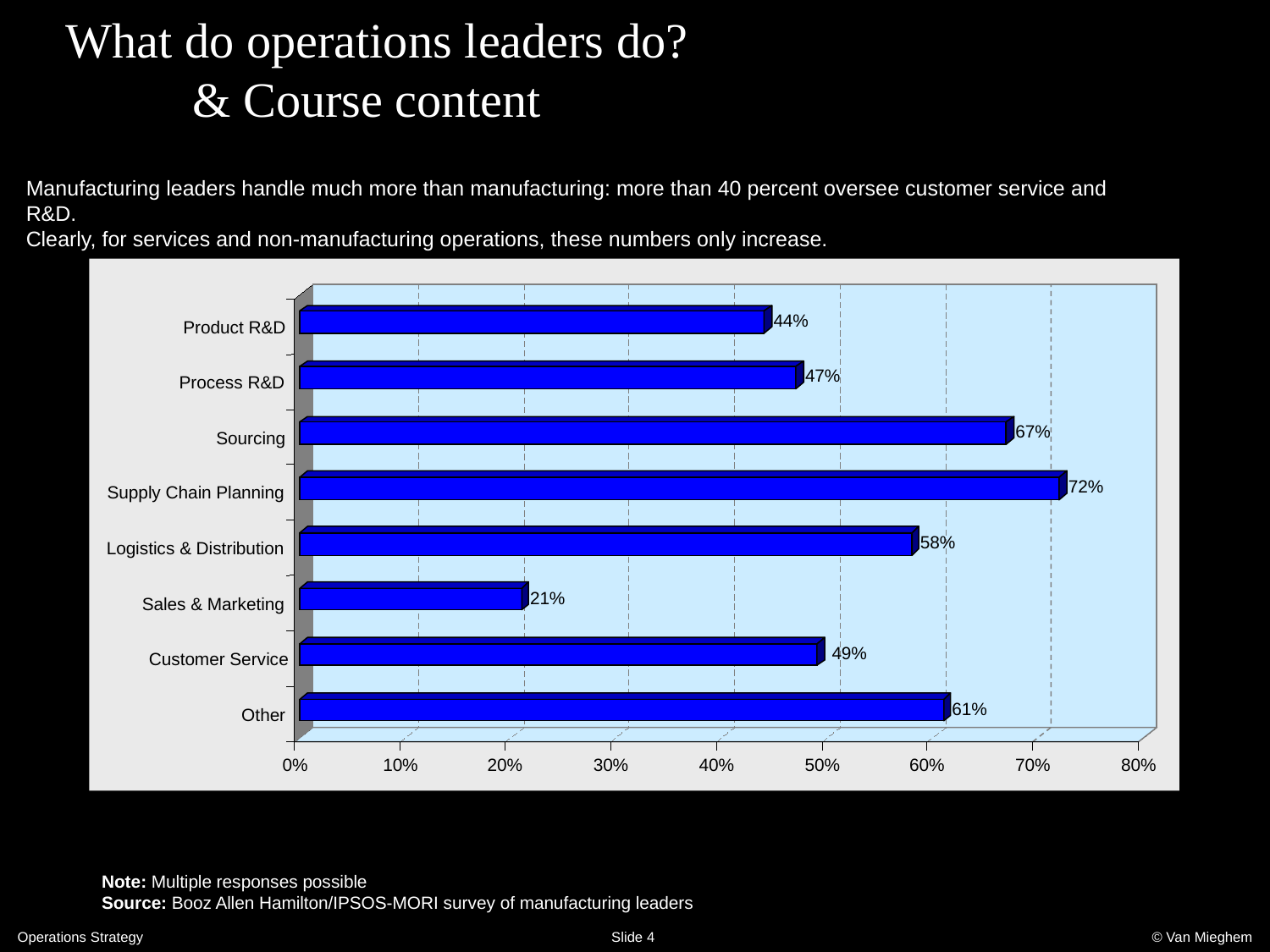

# What do operations leaders do? & Course content
Manufacturing leaders handle much more than manufacturing: more than 40 percent oversee customer service and R&D.
Clearly, for services and non-manufacturing operations, these numbers only increase.

44%

Product R&D

47%

Process R&D

67%

Sourcing

72%

Supply Chain Planning

58%

Logistics & Distribution

21%

Sales & Marketing

49%

Customer Service

61%

Other

0%
10%
20%
30%
40%
50%
60%
70%
80%
Note: Multiple responses possible
Source: Booz Allen Hamilton/IPSOS-MORI survey of manufacturing leaders